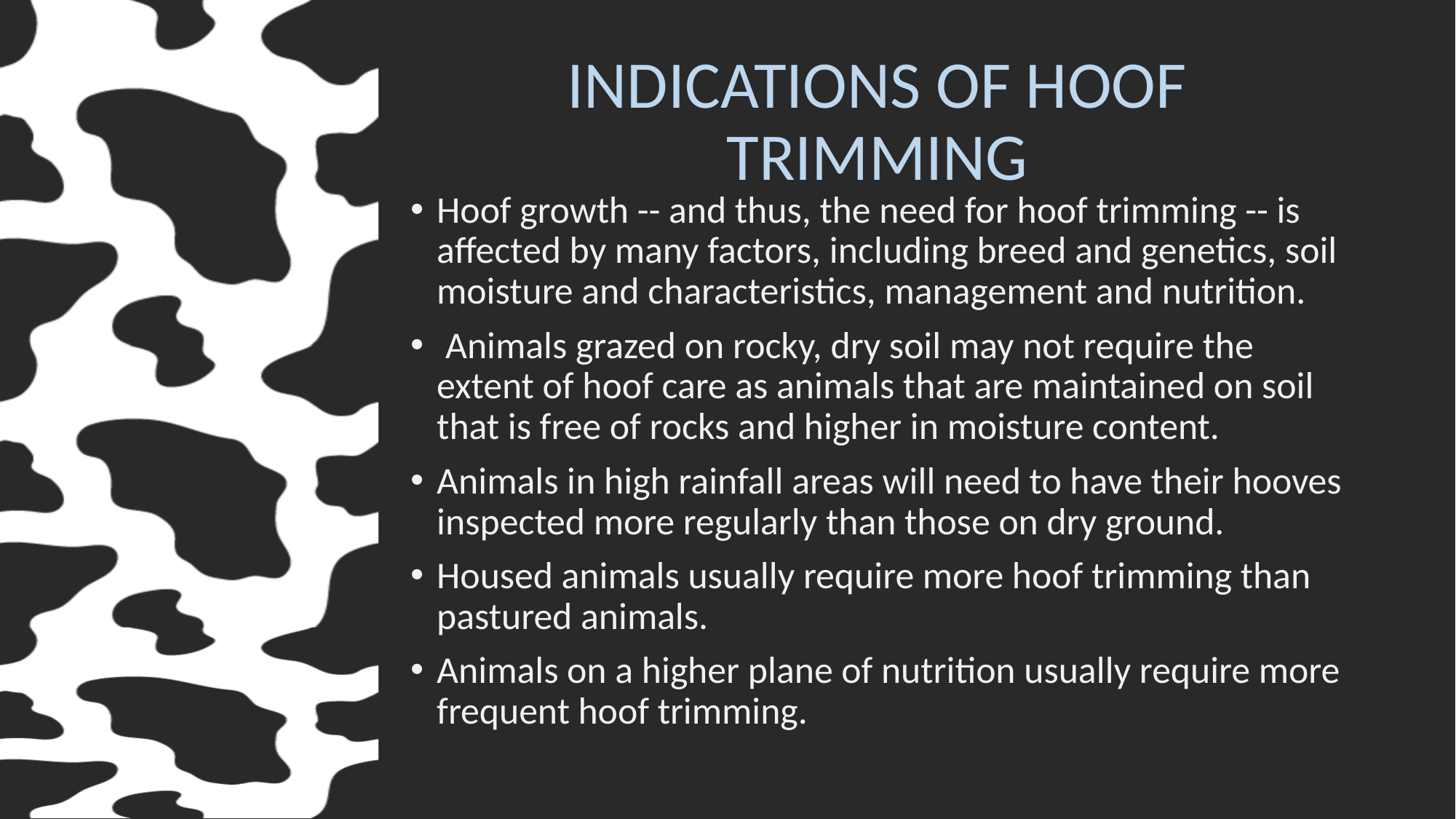

# INDICATIONS OF HOOF TRIMMING
Hoof growth -- and thus, the need for hoof trimming -- is affected by many factors, including breed and genetics, soil moisture and characteristics, management and nutrition.
 Animals grazed on rocky, dry soil may not require the extent of hoof care as animals that are maintained on soil that is free of rocks and higher in moisture content.
Animals in high rainfall areas will need to have their hooves inspected more regularly than those on dry ground.
Housed animals usually require more hoof trimming than pastured animals.
Animals on a higher plane of nutrition usually require more frequent hoof trimming.